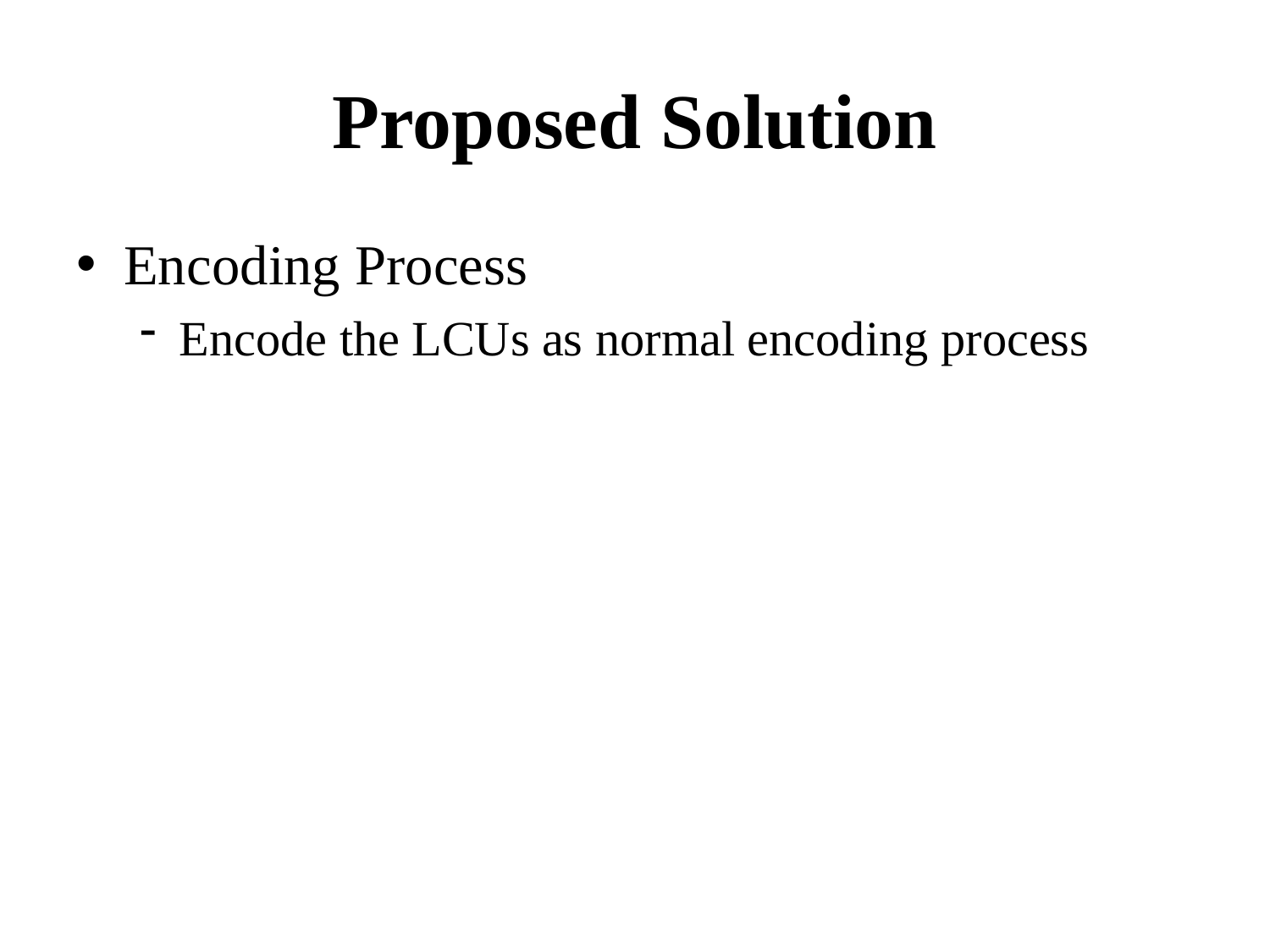

# Proposed Solution
Encoding Process
Encode the LCUs as normal encoding process